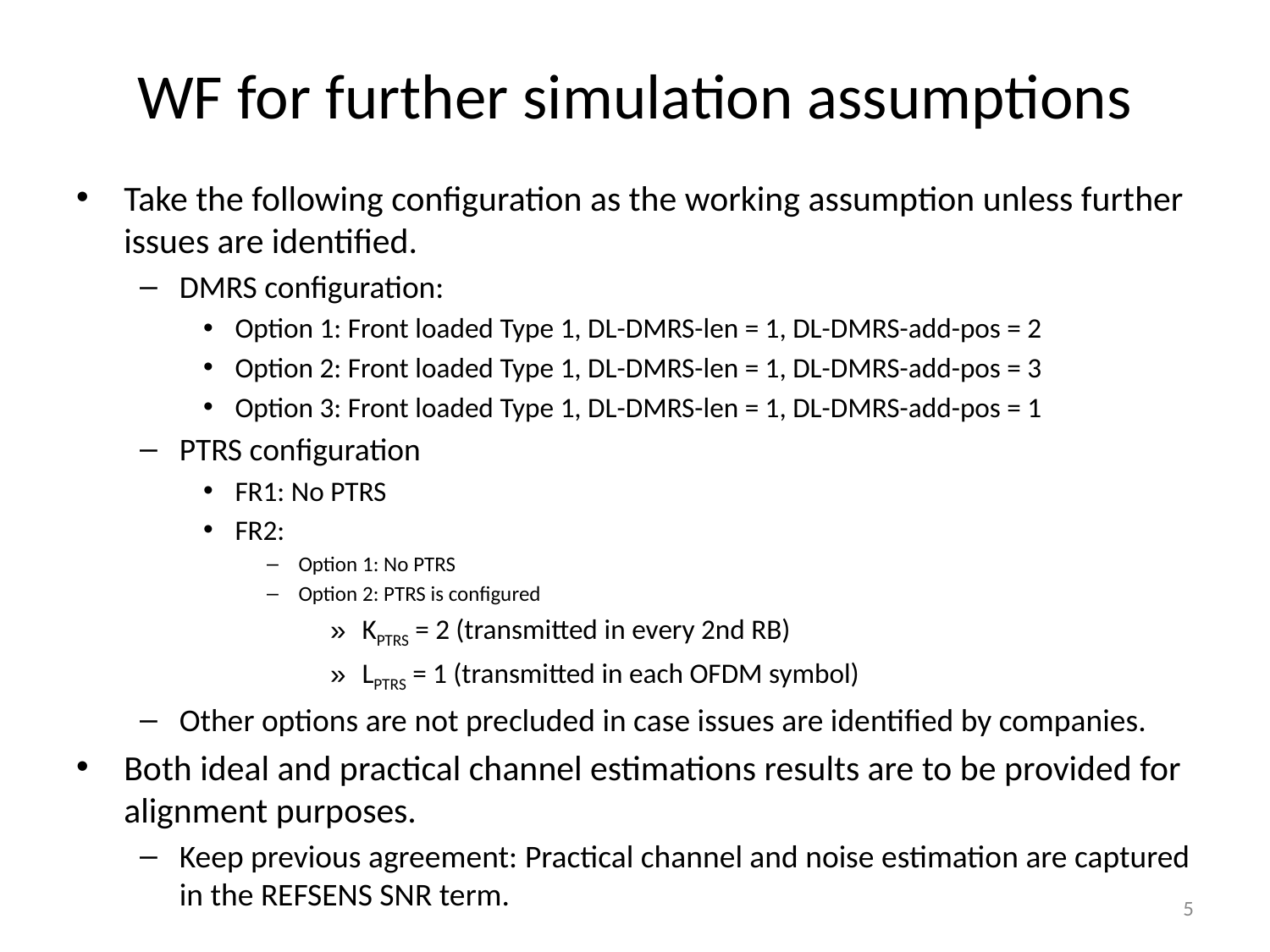

# WF for further simulation assumptions
Take the following configuration as the working assumption unless further issues are identified.
DMRS configuration:
Option 1: Front loaded Type 1, DL-DMRS-len = 1, DL-DMRS-add-pos = 2
Option 2: Front loaded Type 1, DL-DMRS-len = 1, DL-DMRS-add-pos = 3
Option 3: Front loaded Type 1, DL-DMRS-len = 1, DL-DMRS-add-pos = 1
PTRS configuration
FR1: No PTRS
FR2:
Option 1: No PTRS
Option 2: PTRS is configured
KPTRS = 2 (transmitted in every 2nd RB)
LPTRS = 1 (transmitted in each OFDM symbol)
Other options are not precluded in case issues are identified by companies.
Both ideal and practical channel estimations results are to be provided for alignment purposes.
Keep previous agreement: Practical channel and noise estimation are captured in the REFSENS SNR term.

5